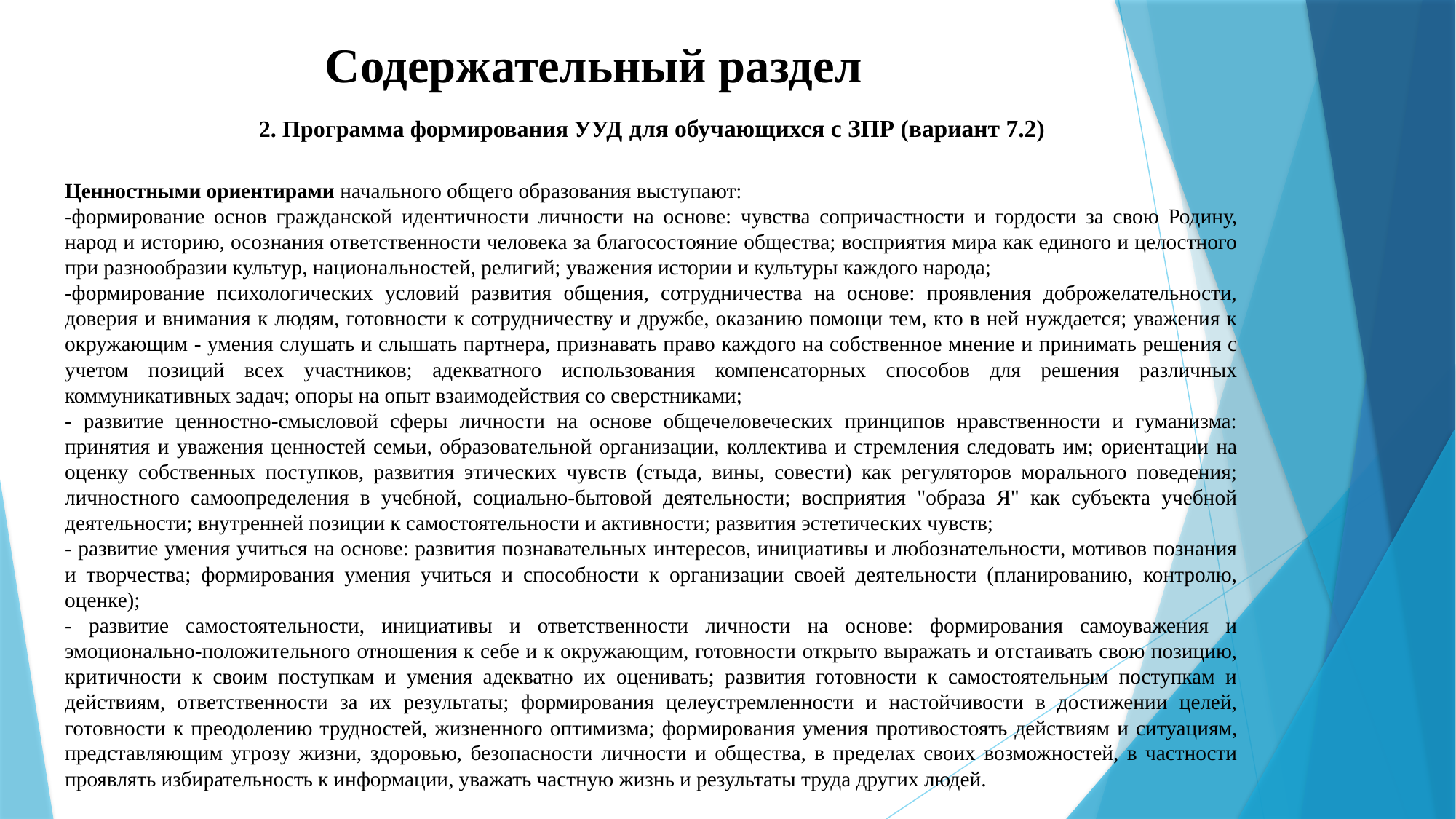

# Содержательный раздел
2. Программа формирования УУД для обучающихся с ЗПР (вариант 7.2)

Ценностными ориентирами начального общего образования выступают:
-формирование основ гражданской идентичности личности на основе: чувства сопричастности и гордости за свою Родину, народ и историю, осознания ответственности человека за благосостояние общества; восприятия мира как единого и целостного при разнообразии культур, национальностей, религий; уважения истории и культуры каждого народа;
-формирование психологических условий развития общения, сотрудничества на основе: проявления доброжелательности, доверия и внимания к людям, готовности к сотрудничеству и дружбе, оказанию помощи тем, кто в ней нуждается; уважения к окружающим - умения слушать и слышать партнера, признавать право каждого на собственное мнение и принимать решения с учетом позиций всех участников; адекватного использования компенсаторных способов для решения различных коммуникативных задач; опоры на опыт взаимодействия со сверстниками;
- развитие ценностно-смысловой сферы личности на основе общечеловеческих принципов нравственности и гуманизма: принятия и уважения ценностей семьи, образовательной организации, коллектива и стремления следовать им; ориентации на оценку собственных поступков, развития этических чувств (стыда, вины, совести) как регуляторов морального поведения; личностного самоопределения в учебной, социально-бытовой деятельности; восприятия "образа Я" как субъекта учебной деятельности; внутренней позиции к самостоятельности и активности; развития эстетических чувств;
- развитие умения учиться на основе: развития познавательных интересов, инициативы и любознательности, мотивов познания и творчества; формирования умения учиться и способности к организации своей деятельности (планированию, контролю, оценке);
- развитие самостоятельности, инициативы и ответственности личности на основе: формирования самоуважения и эмоционально-положительного отношения к себе и к окружающим, готовности открыто выражать и отстаивать свою позицию, критичности к своим поступкам и умения адекватно их оценивать; развития готовности к самостоятельным поступкам и действиям, ответственности за их результаты; формирования целеустремленности и настойчивости в достижении целей, готовности к преодолению трудностей, жизненного оптимизма; формирования умения противостоять действиям и ситуациям, представляющим угрозу жизни, здоровью, безопасности личности и общества, в пределах своих возможностей, в частности проявлять избирательность к информации, уважать частную жизнь и результаты труда других людей.